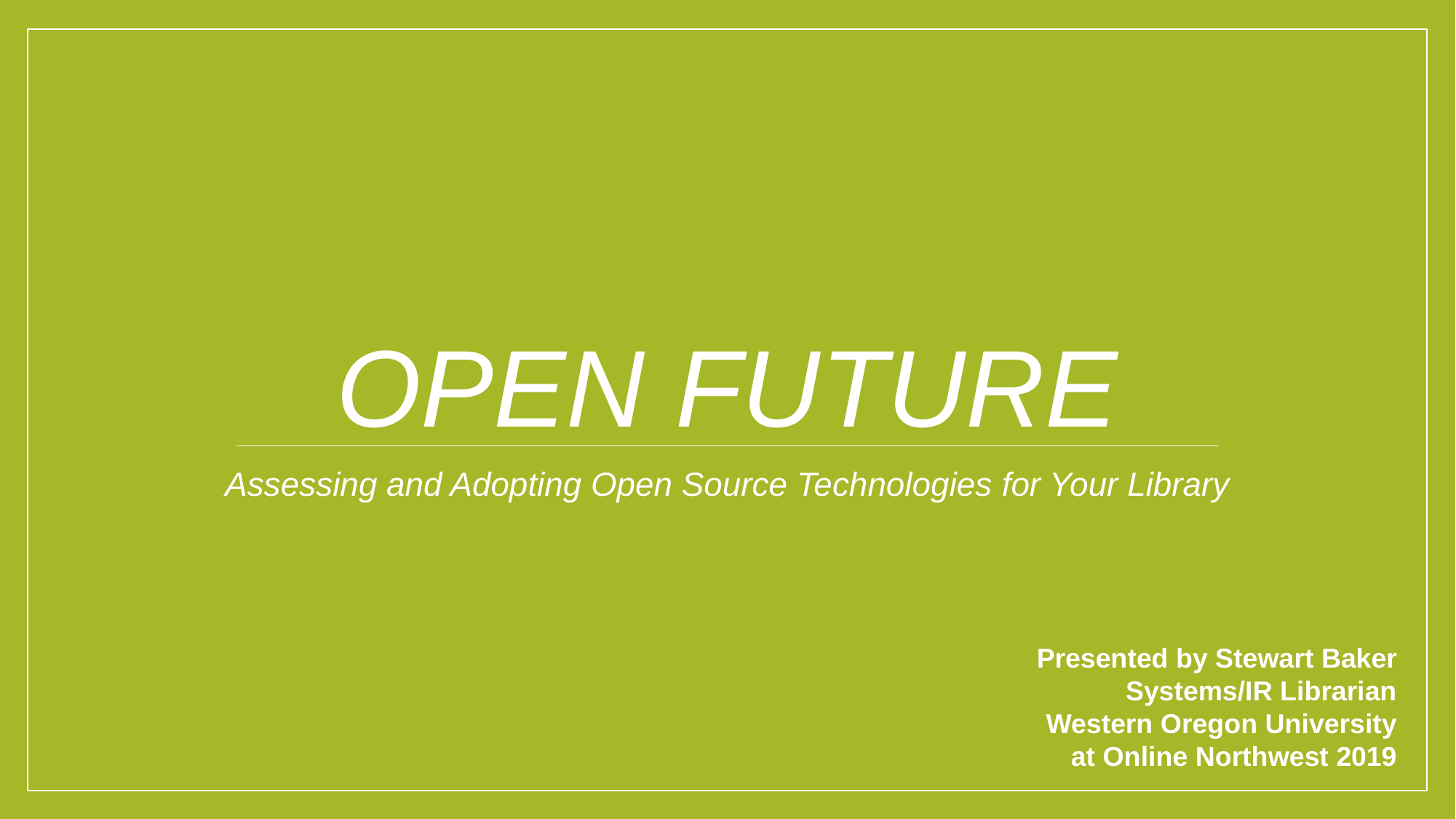

# Open Future
Assessing and Adopting Open Source Technologies for Your Library
Presented by Stewart Baker
Systems/IR Librarian
Western Oregon University
at Online Northwest 2019